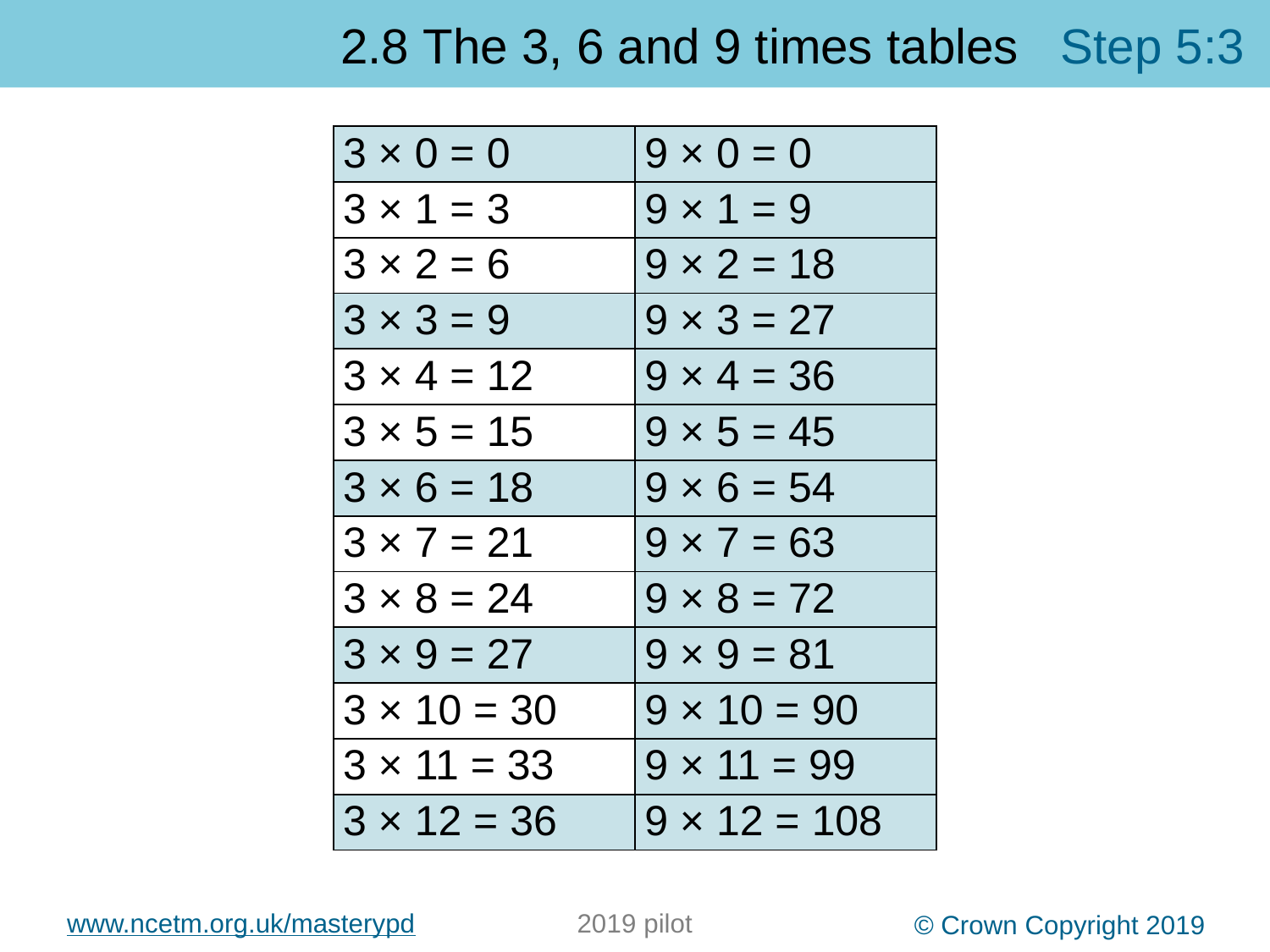

2.8 The 3, 6 and 9 times tables   Step 5:3
| 3 × 0 = 0 | 9 × 0 = 0 |
| --- | --- |
| 3 × 1 = 3 | 9 × 1 = 9 |
| 3 × 2 = 6 | 9 × 2 = 18 |
| 3 × 3 = 9 | 9 × 3 = 27 |
| 3 × 4 = 12 | 9 × 4 = 36 |
| 3 × 5 = 15 | 9 × 5 = 45 |
| 3 × 6 = 18 | 9 × 6 = 54 |
| 3 × 7 = 21 | 9 × 7 = 63 |
| 3 × 8 = 24 | 9 × 8 = 72 |
| 3 × 9 = 27 | 9 × 9 = 81 |
| 3 × 10 = 30 | 9 × 10 = 90 |
| 3 × 11 = 33 | 9 × 11 = 99 |
| 3 × 12 = 36 | 9 × 12 = 108 |